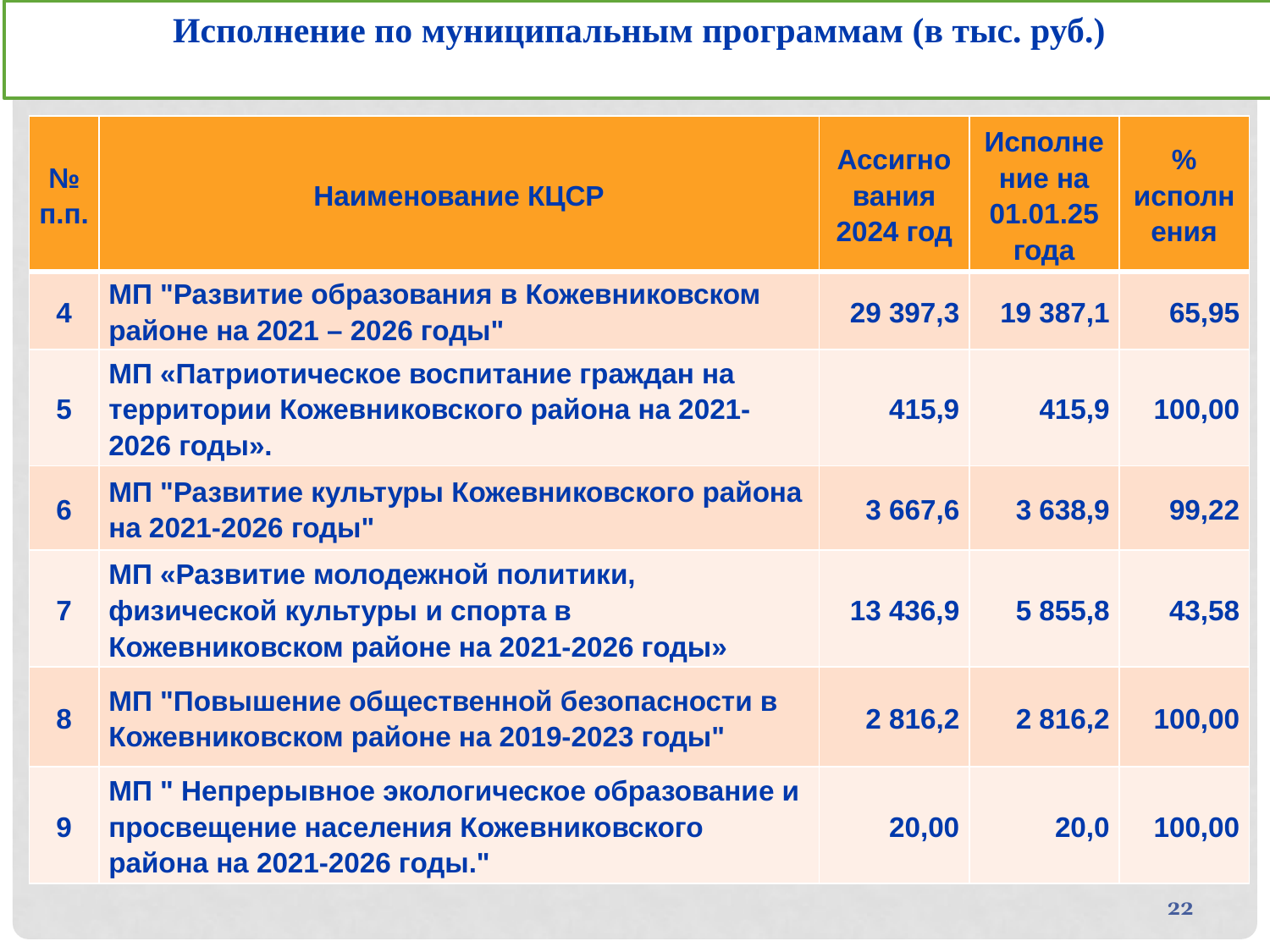

Исполнение по муниципальным программам (в тыс. руб.)

| № п.п. | Наименование КЦСР | Ассигнования 2024 год | Исполнение на 01.01.25 года | % исполнения |
| --- | --- | --- | --- | --- |
| 4 | МП "Развитие образования в Кожевниковском районе на 2021 – 2026 годы" | 29 397,3 | 19 387,1 | 65,95 |
| 5 | МП «Патриотическое воспитание граждан на территории Кожевниковского района на 2021-2026 годы». | 415,9 | 415,9 | 100,00 |
| 6 | МП "Развитие культуры Кожевниковского района на 2021-2026 годы" | 3 667,6 | 3 638,9 | 99,22 |
| 7 | МП «Развитие молодежной политики, физической культуры и спорта в Кожевниковском районе на 2021-2026 годы» | 13 436,9 | 5 855,8 | 43,58 |
| 8 | МП "Повышение общественной безопасности в Кожевниковском районе на 2019-2023 годы" | 2 816,2 | 2 816,2 | 100,00 |
| 9 | МП " Непрерывное экологическое образование и просвещение населения Кожевниковского района на 2021-2026 годы." | 20,00 | 20,0 | 100,00 |
22